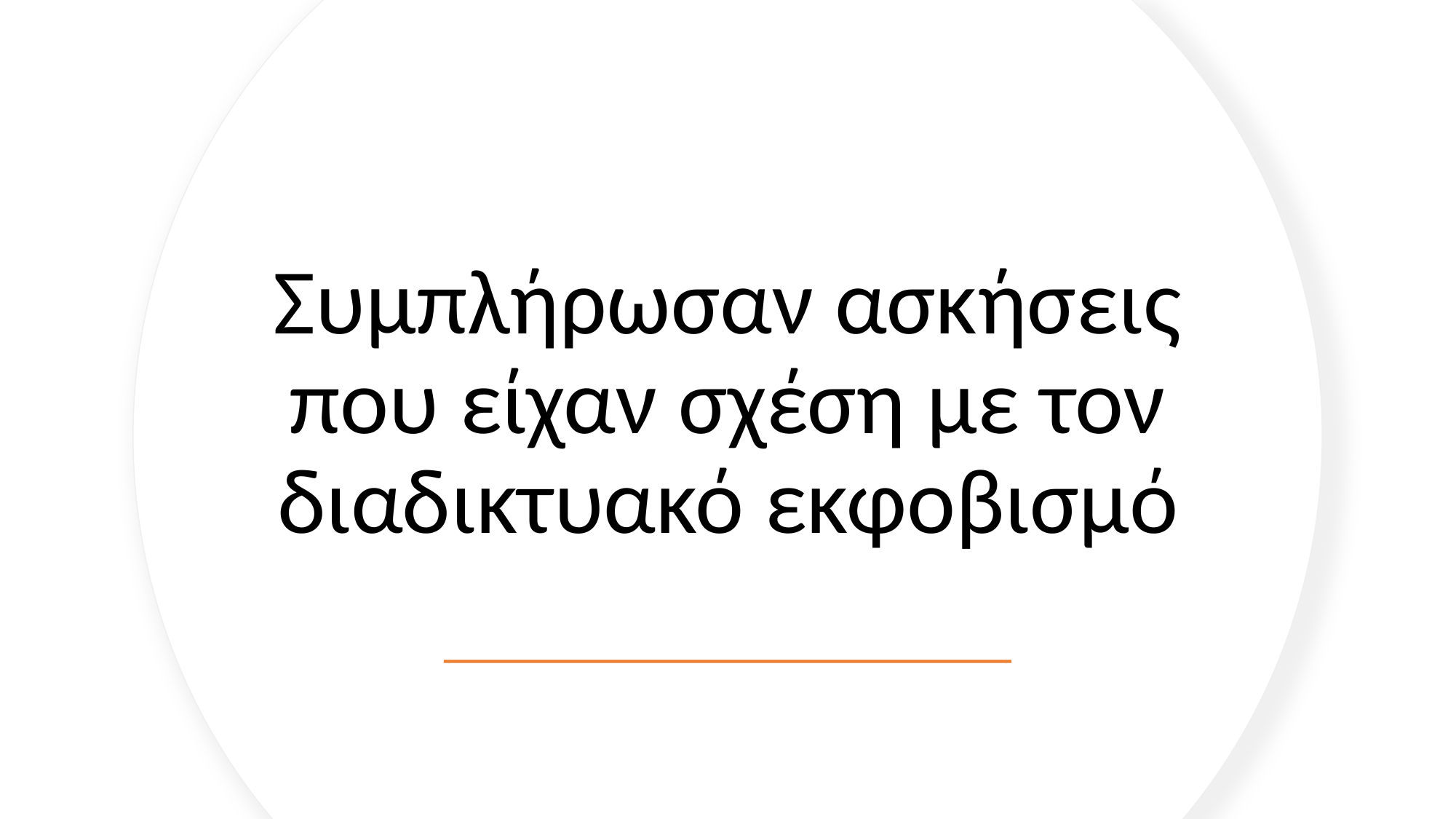

# Συμπλήρωσαν ασκήσεις που είχαν σχέση με τον διαδικτυακό εκφοβισμό